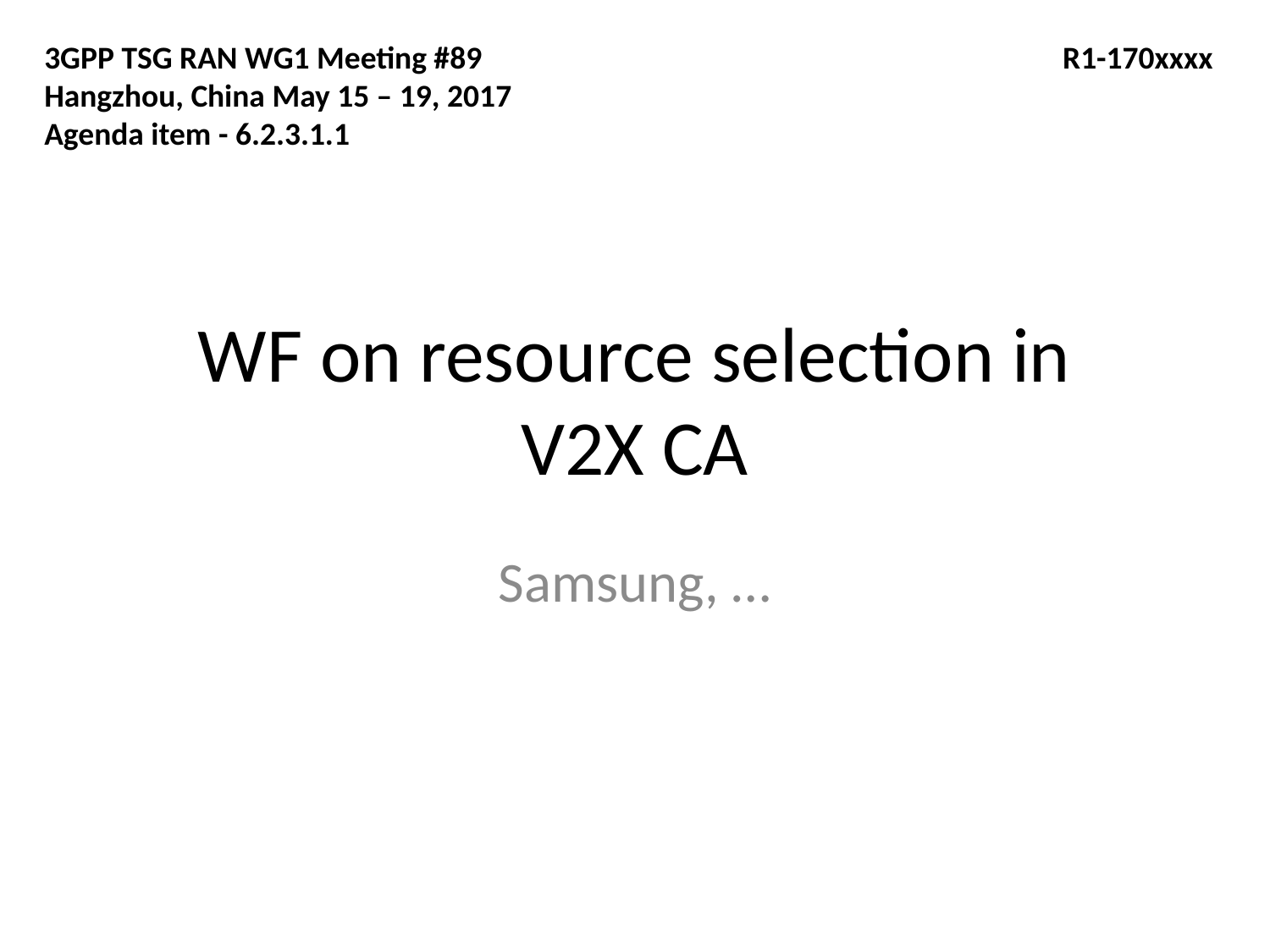

3GPP TSG RAN WG1 Meeting #89				                  R1-170xxxx
Hangzhou, China May 15 – 19, 2017
Agenda item - 6.2.3.1.1
# WF on resource selection in V2X CA
Samsung, …